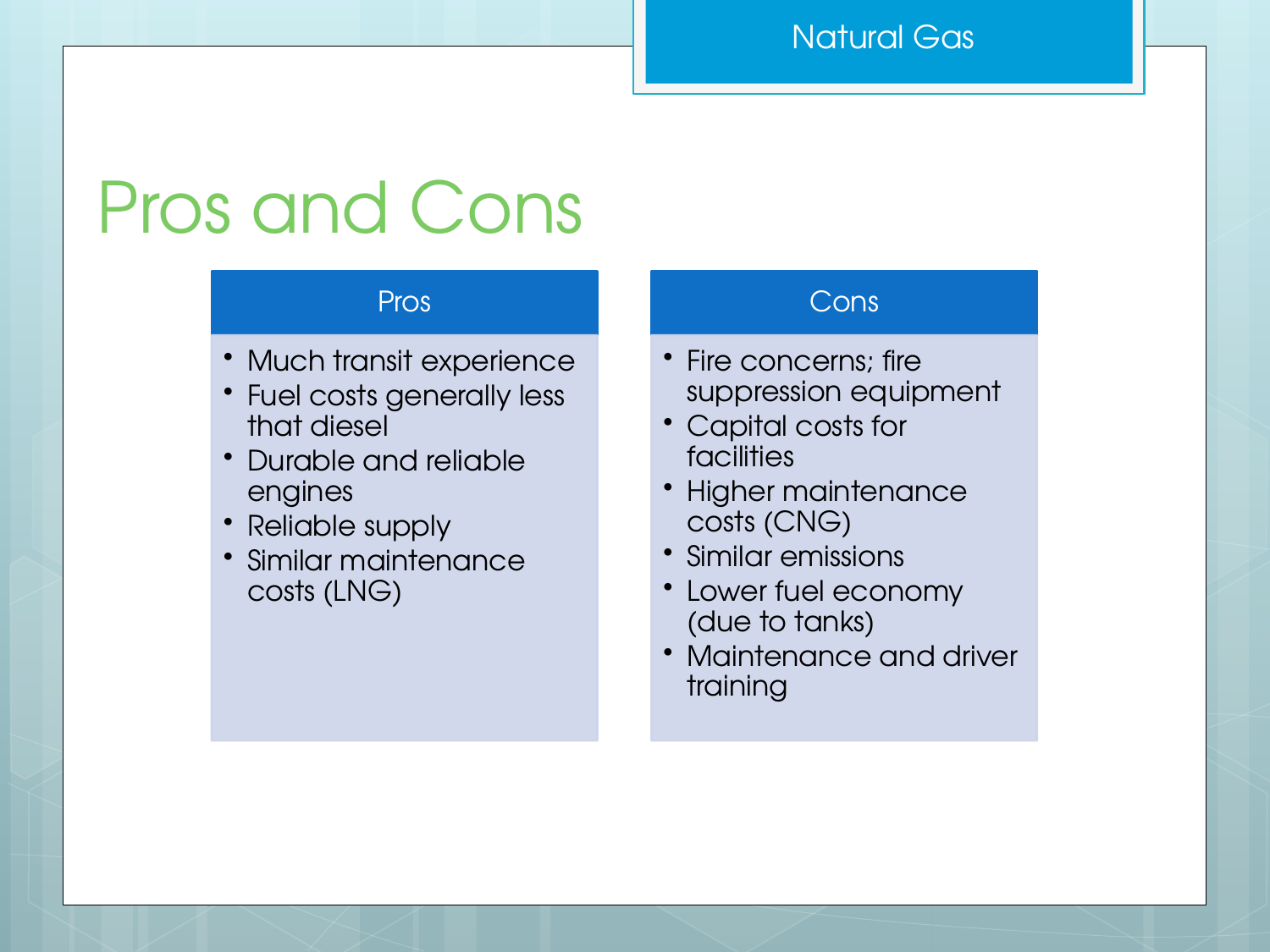

Natural Gas
# Pros and Cons
Pros
Much transit experience
Fuel costs generally less that diesel
Durable and reliable engines
Reliable supply
Similar maintenance costs (LNG)

Cons
Fire concerns; fire suppression equipment
Capital costs for facilities
Higher maintenance costs (CNG)
Similar emissions
Lower fuel economy (due to tanks)
Maintenance and driver training